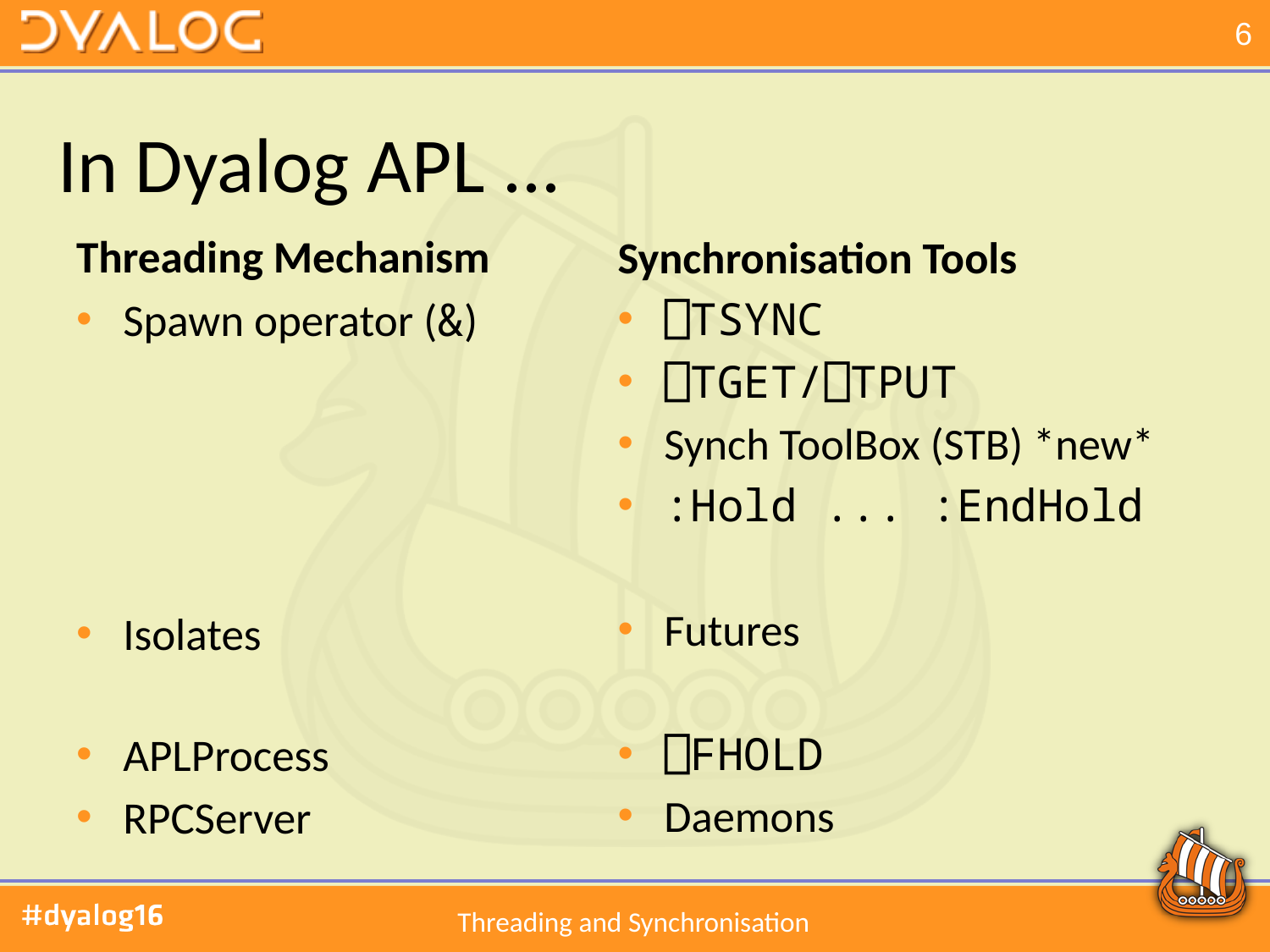

# In Dyalog APL ...
Threading Mechanism
Spawn operator (&)

Isolates
APLProcess
RPCServer
Synchronisation Tools
⎕TSYNC
⎕TGET/⎕TPUT
Synch ToolBox (STB) *new*
:Hold ... :EndHold

Futures

⎕FHOLD
Daemons
Threading and Synchronisation